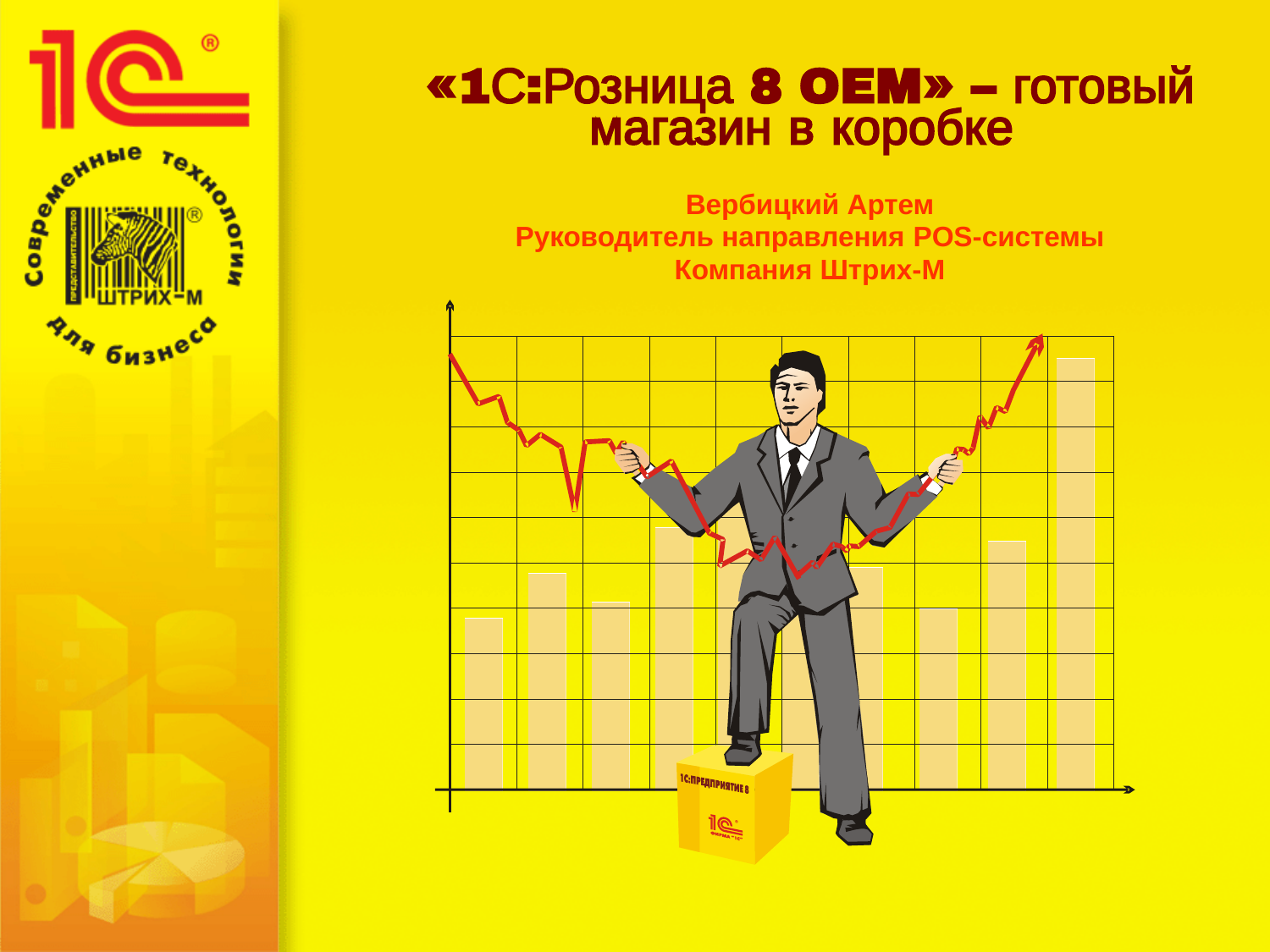

# «1С:Розница 8 OEM» – готовый магазин в коробке
Вербицкий Артем
Руководитель направления POS-системы
Компания Штрих-М